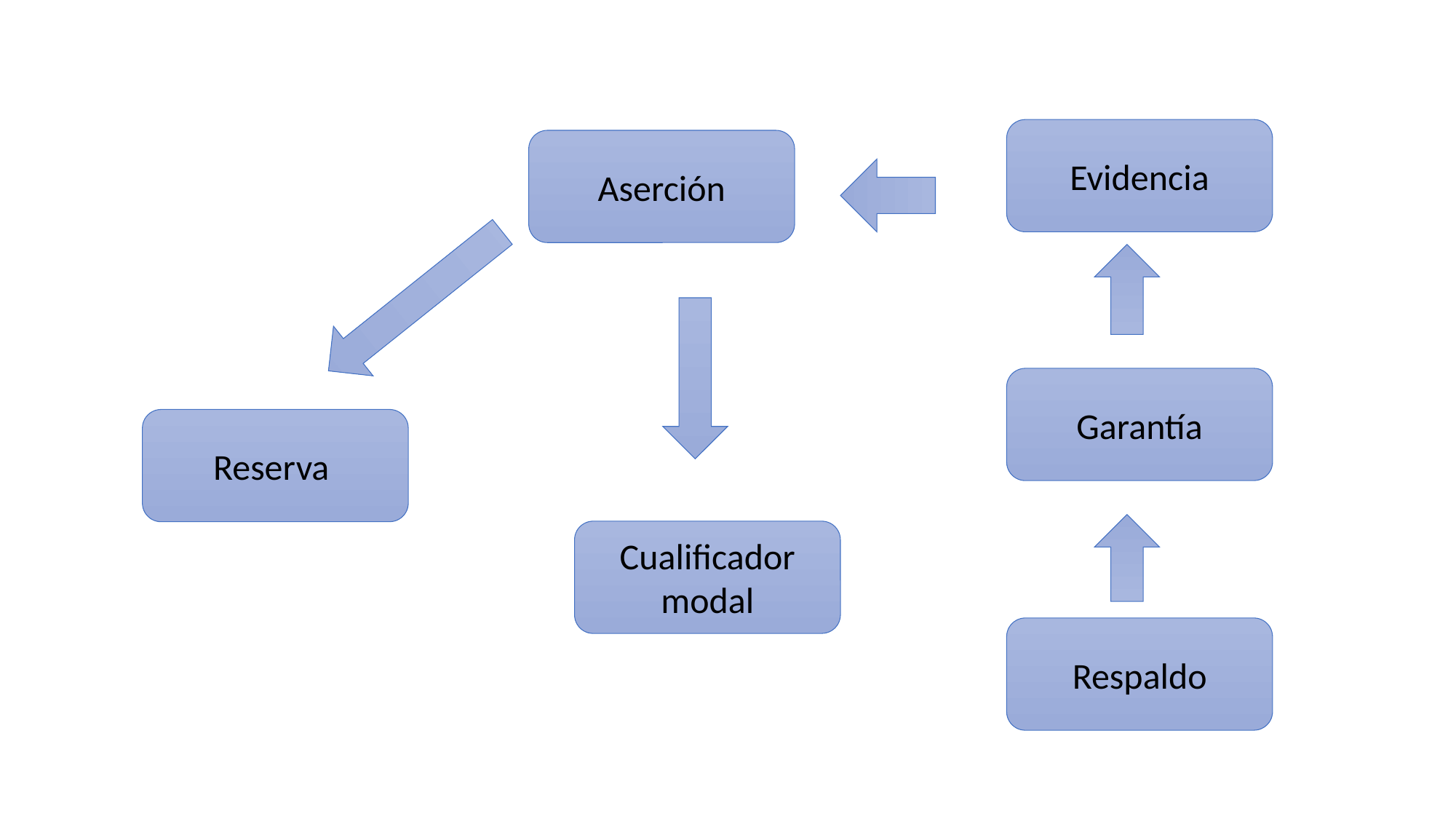

Evidencia
Aserción

Garantía
Reserva

Cualificador modal
Respaldo